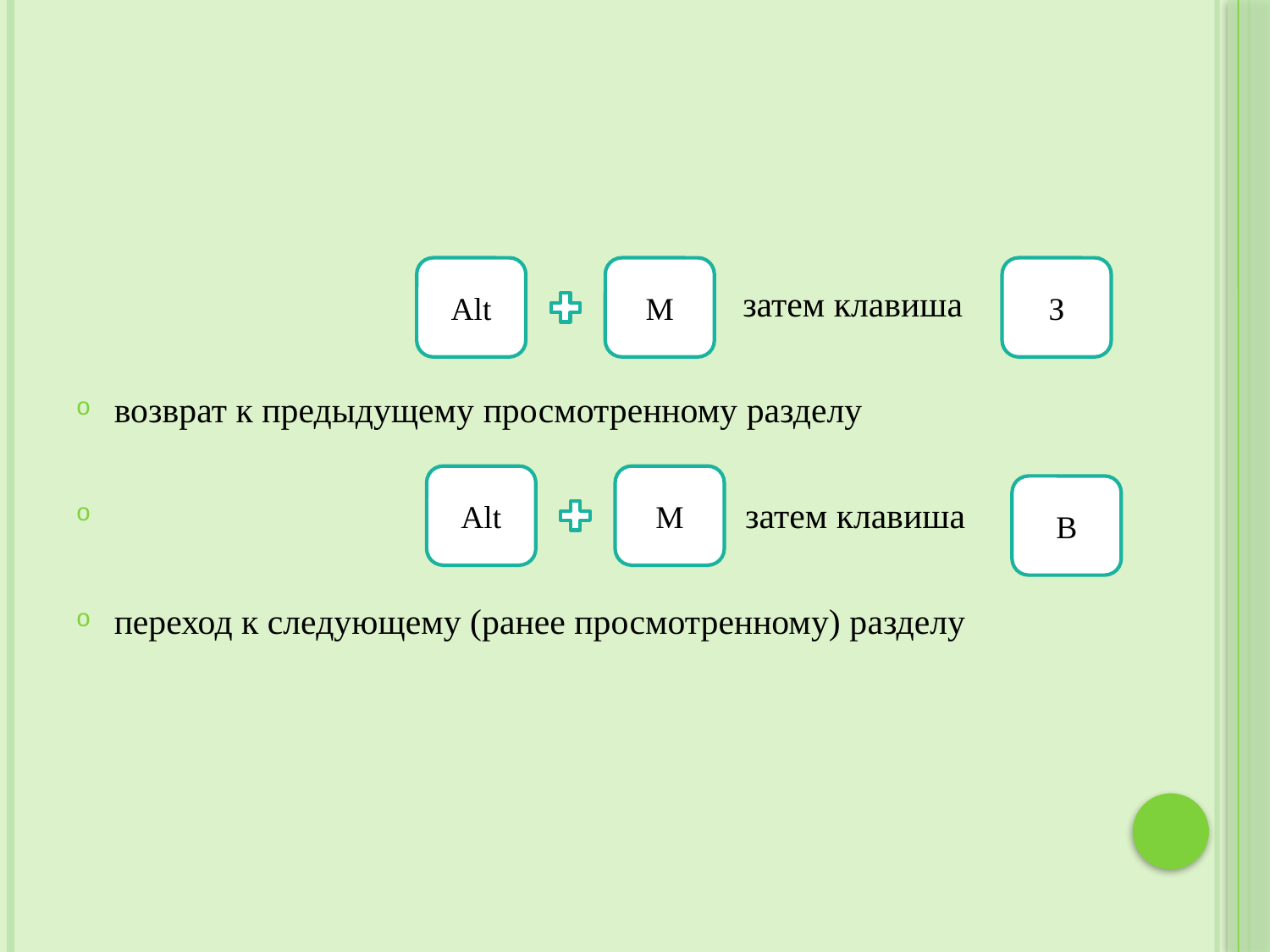

затем клавиша

возврат к предыдущему просмотренному разделу

                                                                       затем клавиша

переход к следующему (ранее просмотренному) разделу

Alt
M
З

Alt
M
В